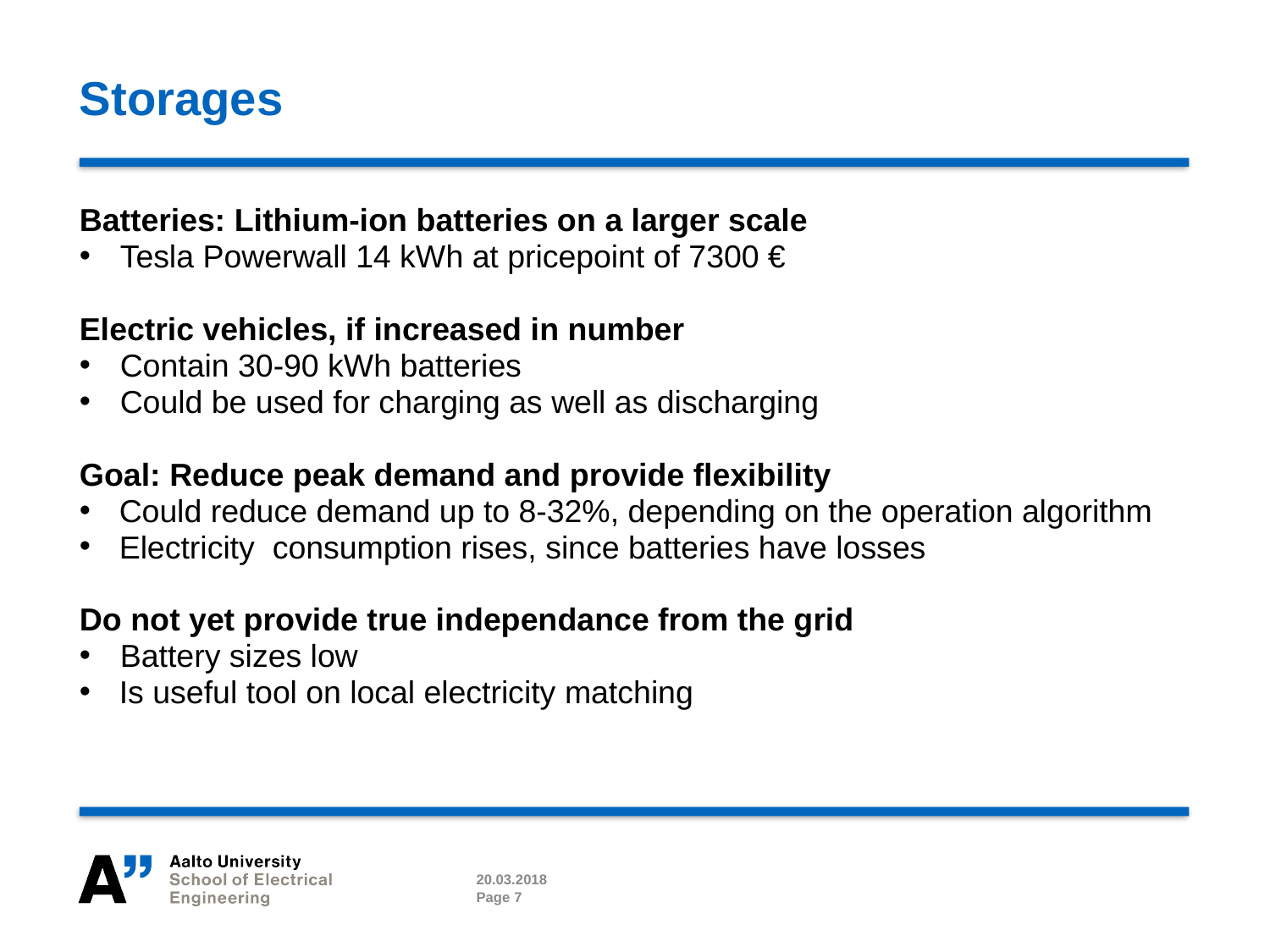

# Storages
Batteries: Lithium-ion batteries on a larger scale
Tesla Powerwall 14 kWh at pricepoint of 7300 €

Electric vehicles, if increased in number
Contain 30-90 kWh batteries
Could be used for charging as well as discharging

Goal: Reduce peak demand and provide flexibility
Could reduce demand up to 8-32%, depending on the operation algorithm
Electricity  consumption rises, since batteries have losses

Do not yet provide true independance from the grid
Battery sizes low
Is useful tool on local electricity matching

20.03.2018

Page 7